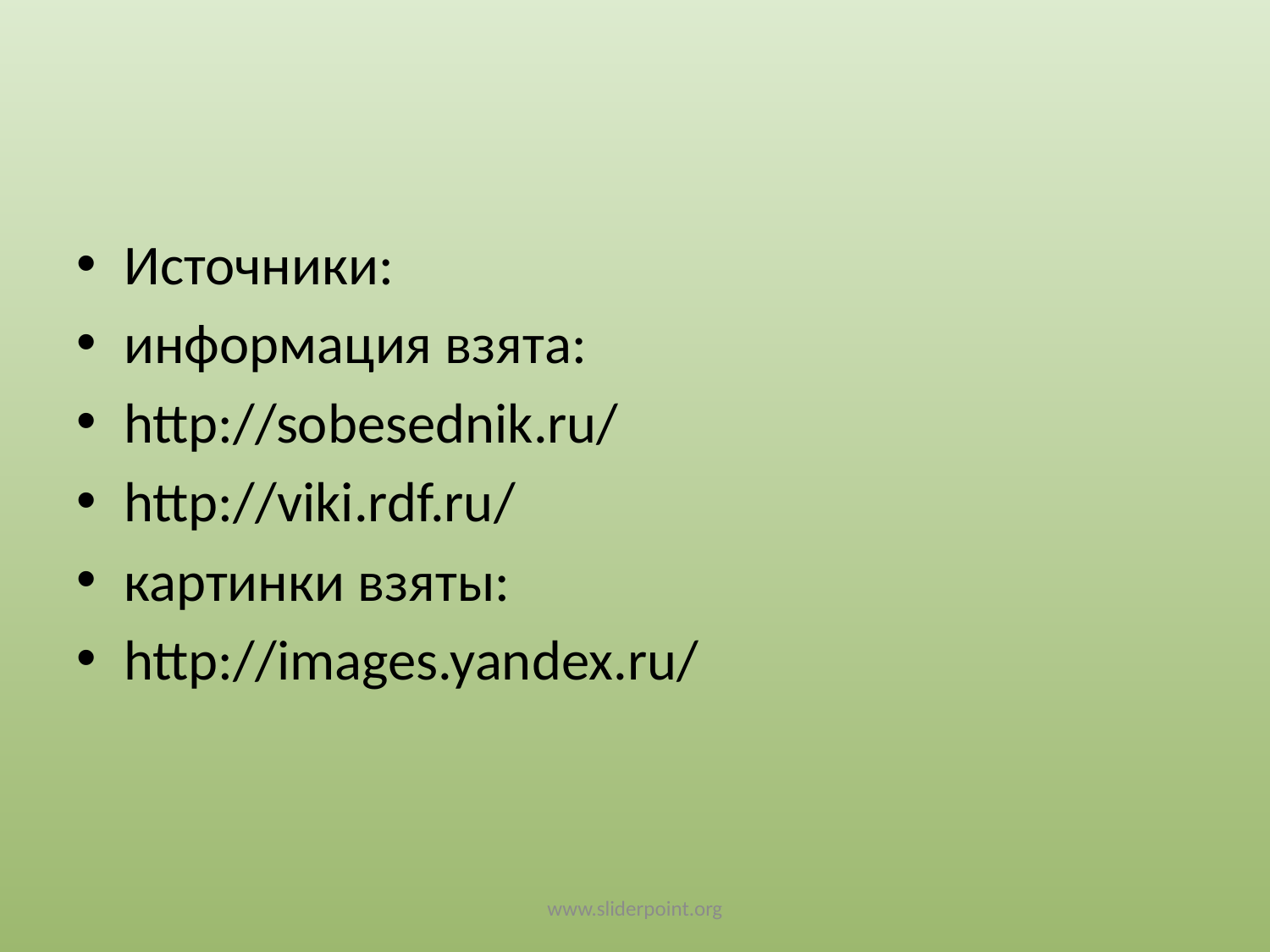

#
Источники:
информация взята:
http://sobesednik.ru/
http://viki.rdf.ru/
картинки взяты:
http://images.yandex.ru/

www.sliderpoint.org